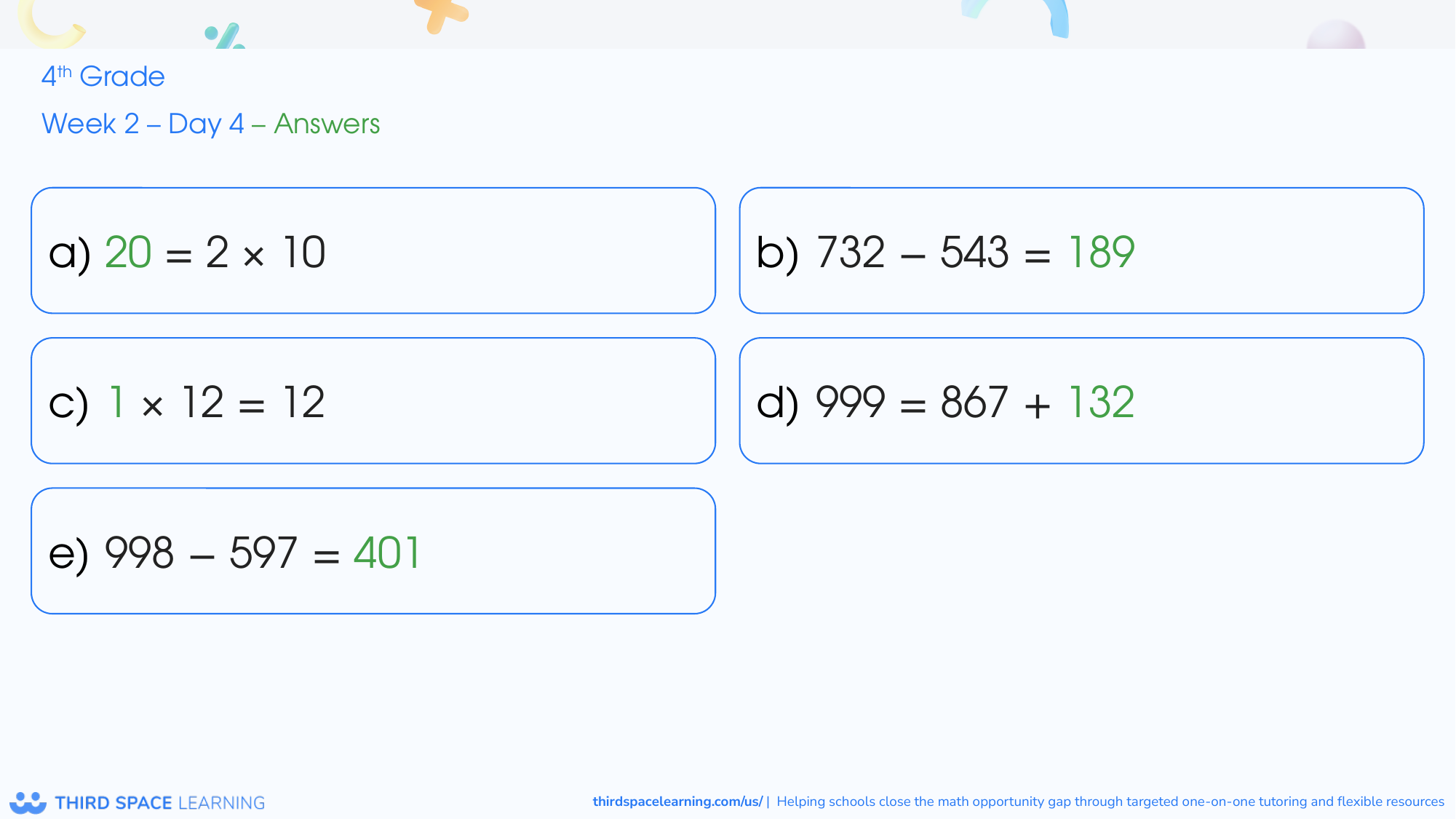

4th Grade
Week 2 – Day 4 – Answers
20 = 2 × 10
732 − 543 = 189
1 × 12 = 12
999 = 867 + 132
998 − 597 = 401